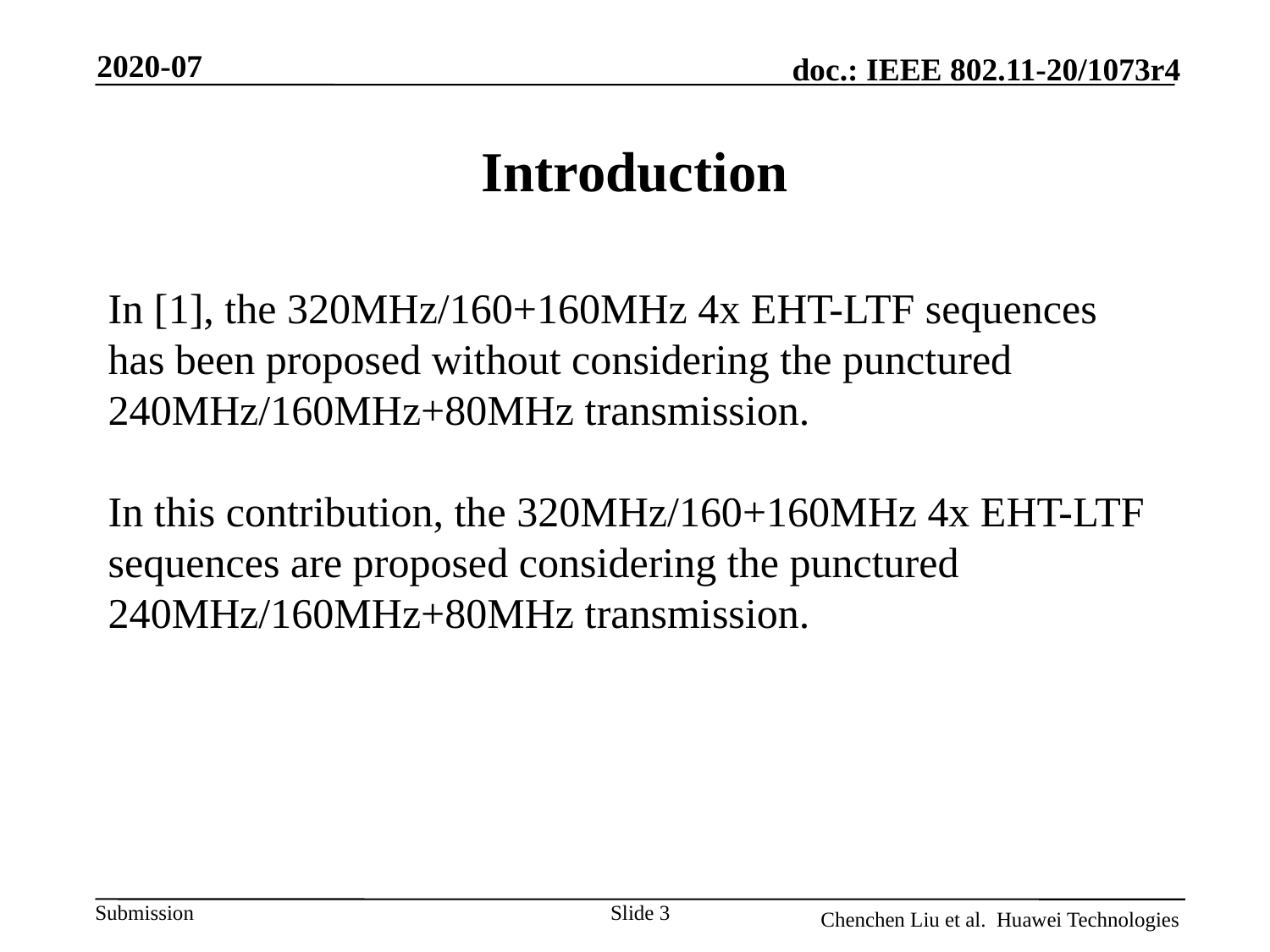

2020-07
# Introduction
In [1], the 320MHz/160+160MHz 4x EHT-LTF sequences has been proposed without considering the punctured 240MHz/160MHz+80MHz transmission.
In this contribution, the 320MHz/160+160MHz 4x EHT-LTF sequences are proposed considering the punctured 240MHz/160MHz+80MHz transmission.

Slide 3